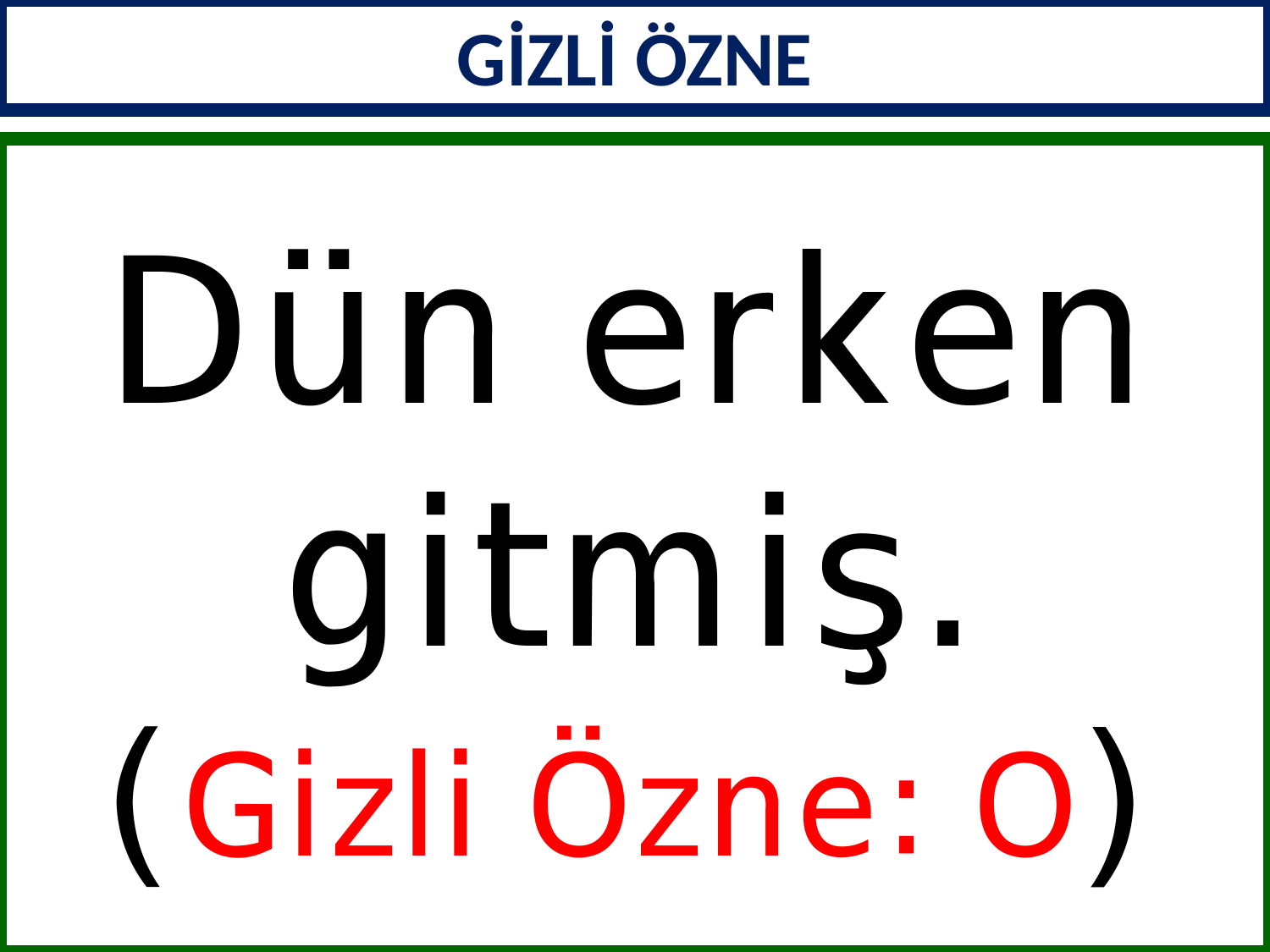

GİZLİ ÖZNE
Dün erken gitmiş.
(Gizli Özne: O)